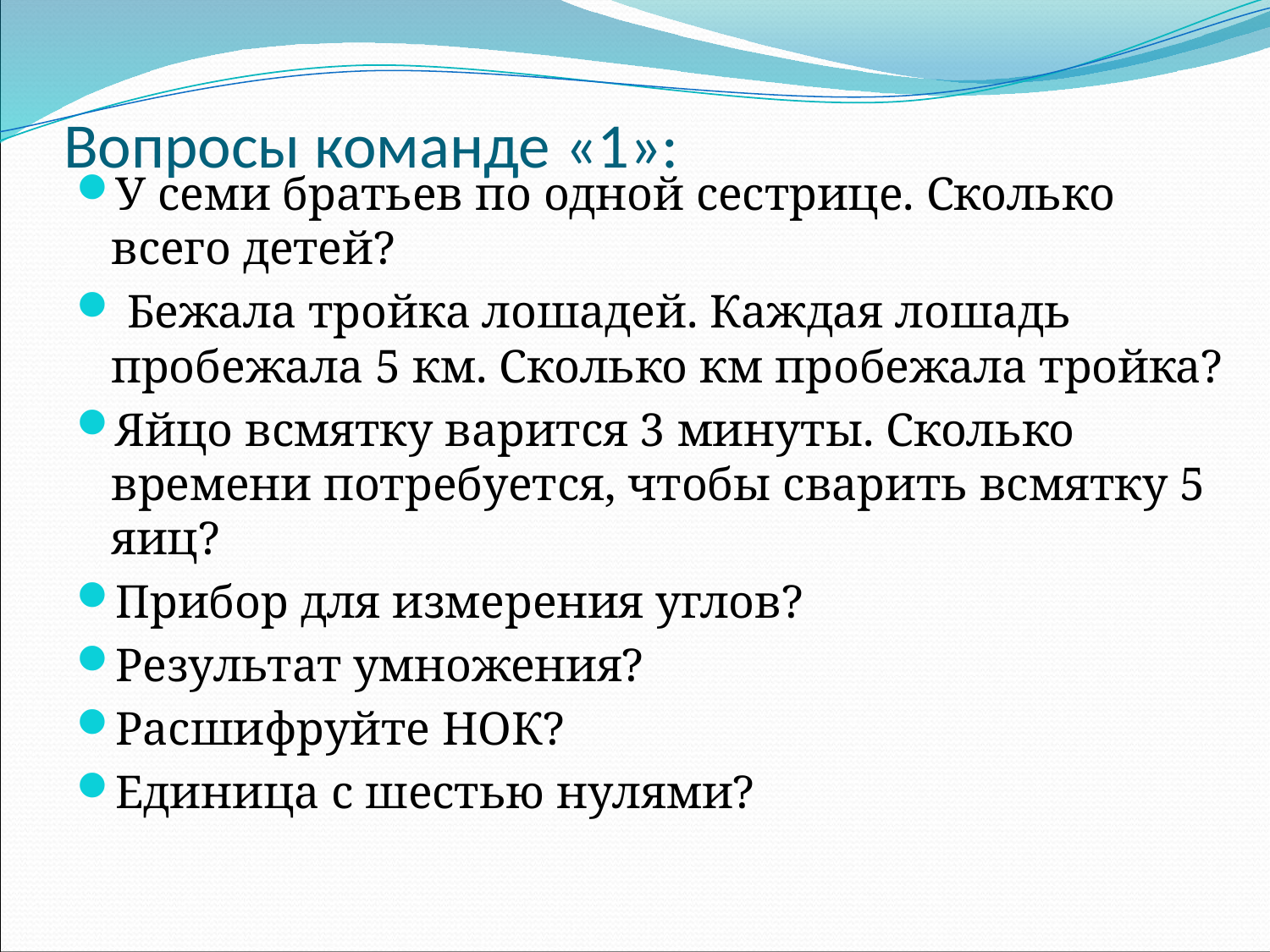

# Вопросы команде «1»:
У семи братьев по одной сестрице. Сколько всего детей?
 Бежала тройка лошадей. Каждая лошадь пробежала 5 км. Сколько км пробежала тройка?
Яйцо всмятку варится 3 минуты. Сколько времени потребуется, чтобы сварить всмятку 5 яиц?
Прибор для измерения углов?
Результат умножения?
Расшифруйте НОК?
Единица с шестью нулями?